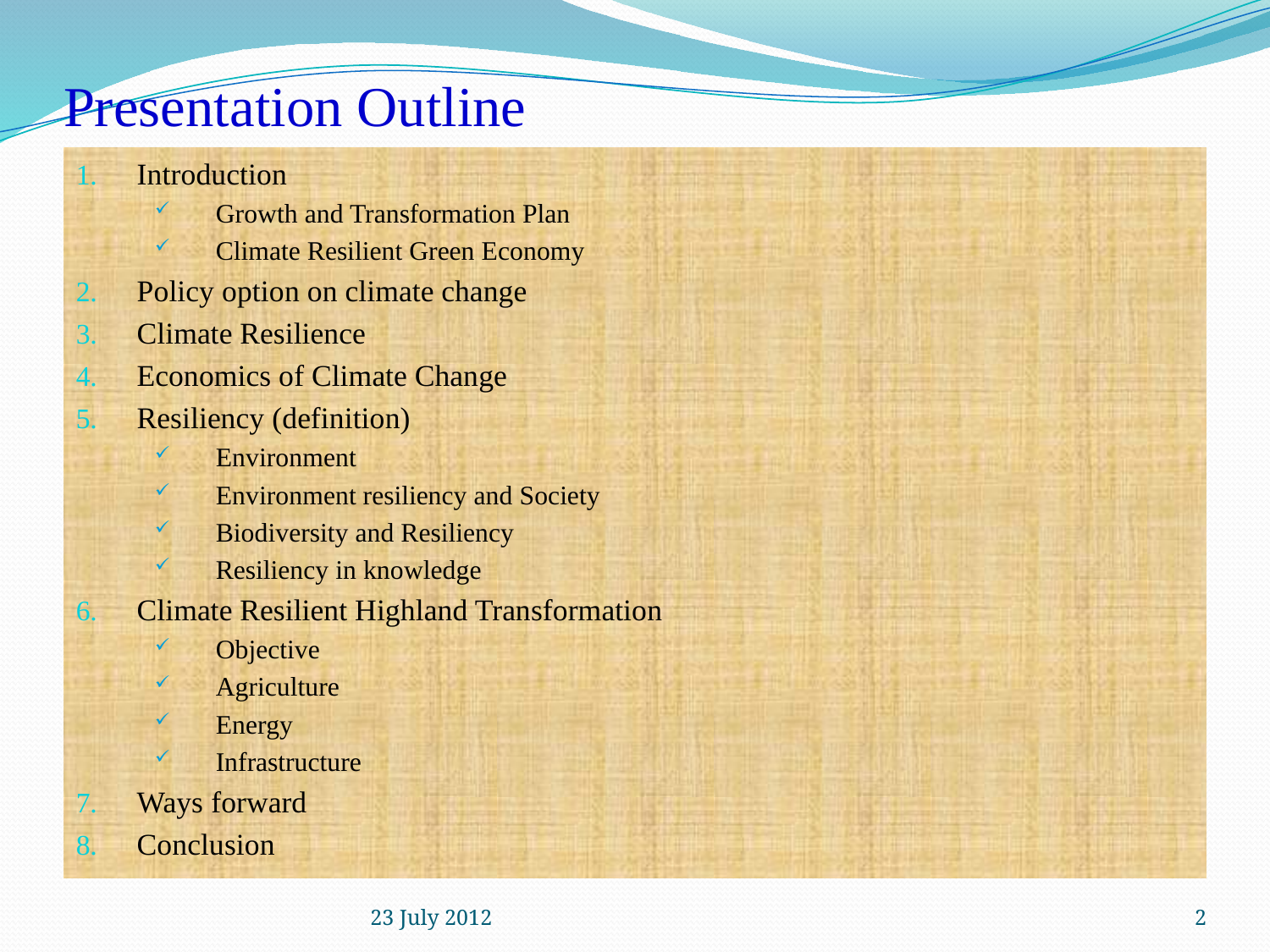

# Presentation Outline
Introduction
Growth and Transformation Plan
Climate Resilient Green Economy
Policy option on climate change
Climate Resilience
Economics of Climate Change
Resiliency (definition)
Environment
Environment resiliency and Society
Biodiversity and Resiliency
Resiliency in knowledge
Climate Resilient Highland Transformation
Objective
Agriculture
Energy
Infrastructure
Ways forward
Conclusion

23 July 2012
2